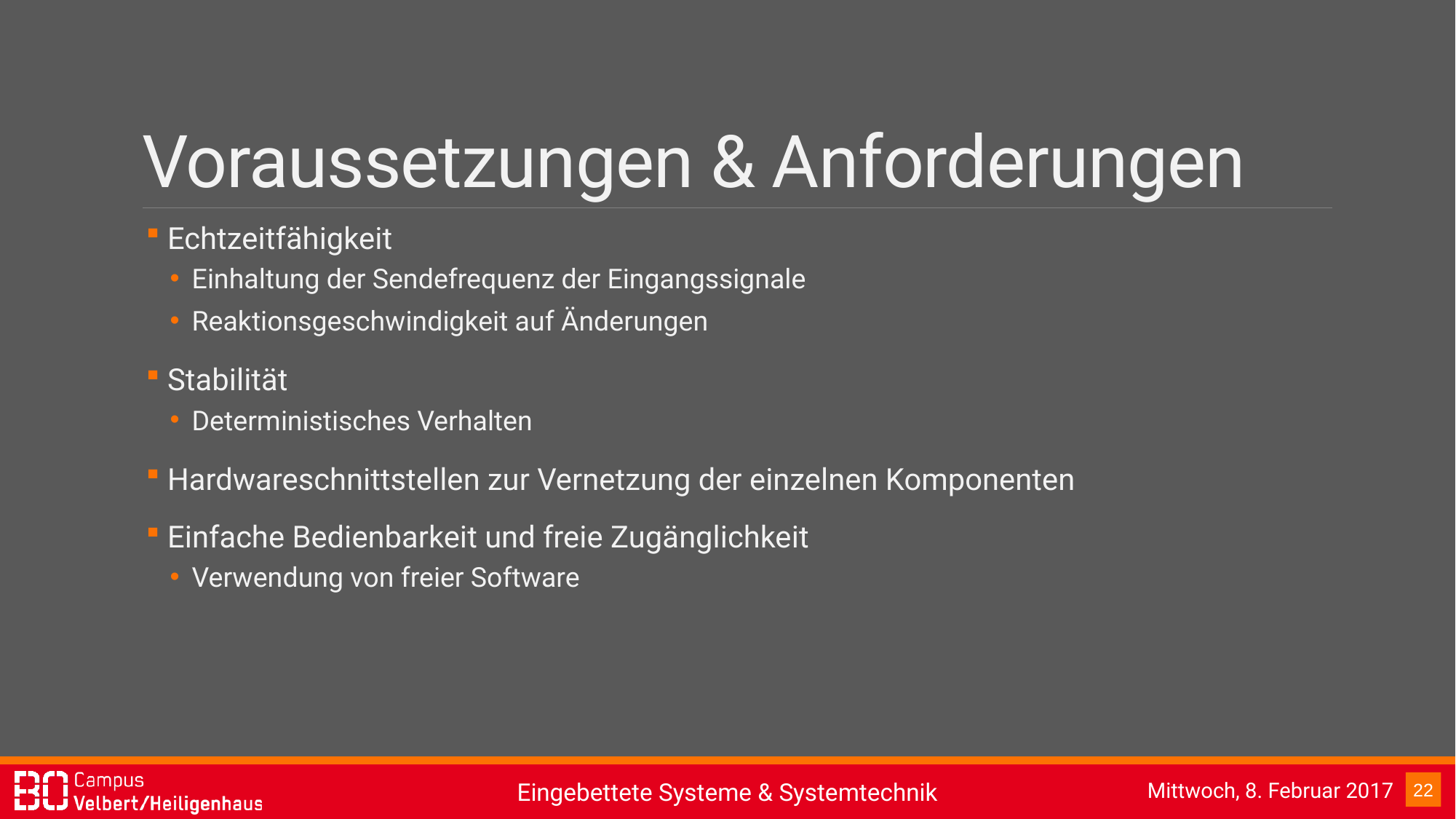

# Voraussetzungen & Anforderungen
 Echtzeitfähigkeit
Einhaltung der Sendefrequenz der Eingangssignale
Reaktionsgeschwindigkeit auf Änderungen
 Stabilität
Deterministisches Verhalten
 Hardwareschnittstellen zur Vernetzung der einzelnen Komponenten
 Einfache Bedienbarkeit und freie Zugänglichkeit
Verwendung von freier Software
Mittwoch, 8. Februar 2017
22